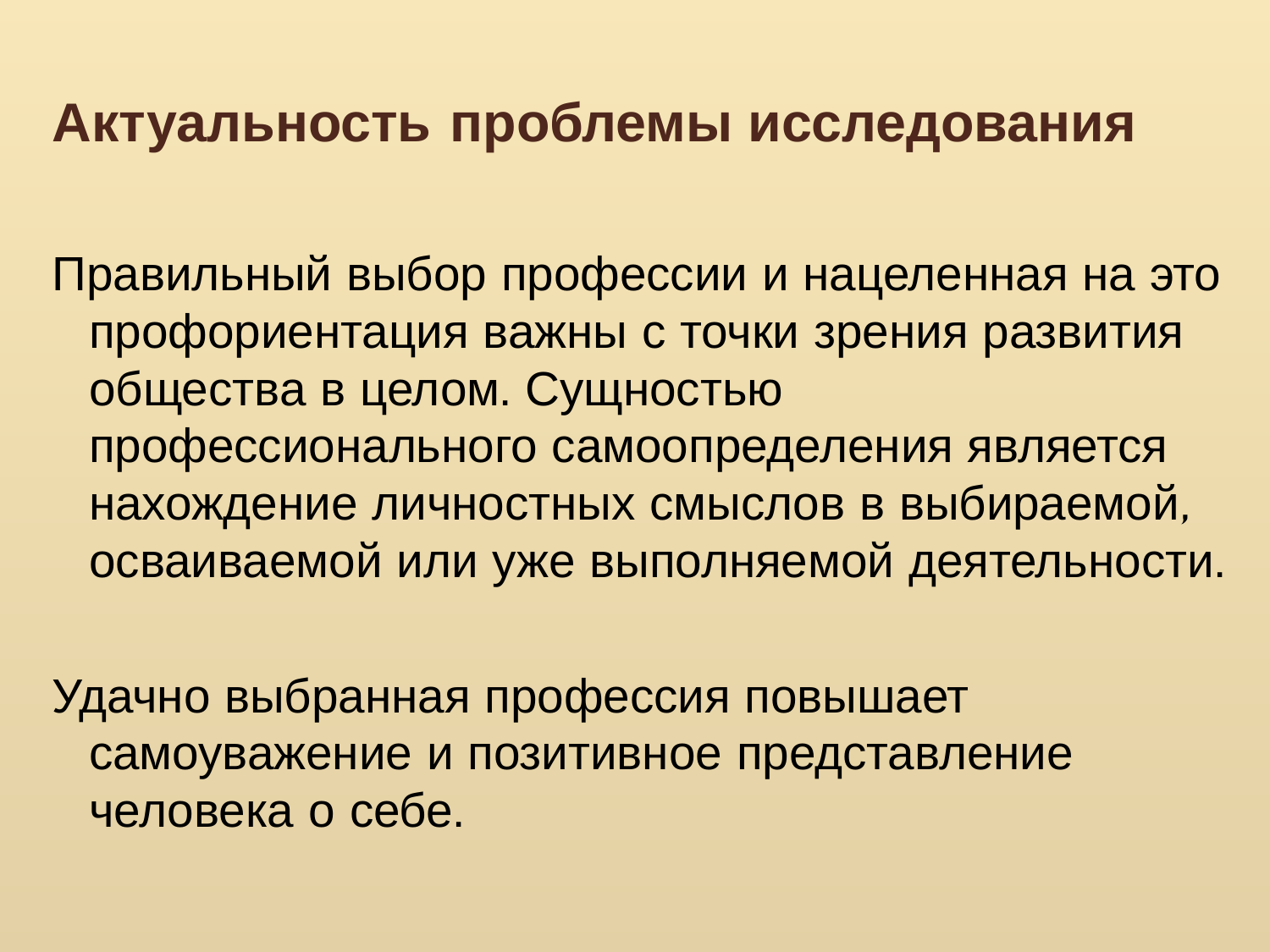

# Актуальность проблемы исследования

Правильный выбор профессии и нацеленная на это профориентация важны с точки зрения развития общества в целом. Сущностью профессионального самоопределения является нахождение личностных смыслов в выбираемой, осваиваемой или уже выполняемой деятельности.

Удачно выбранная профессия повышает самоуважение и позитивное представление человека о себе.